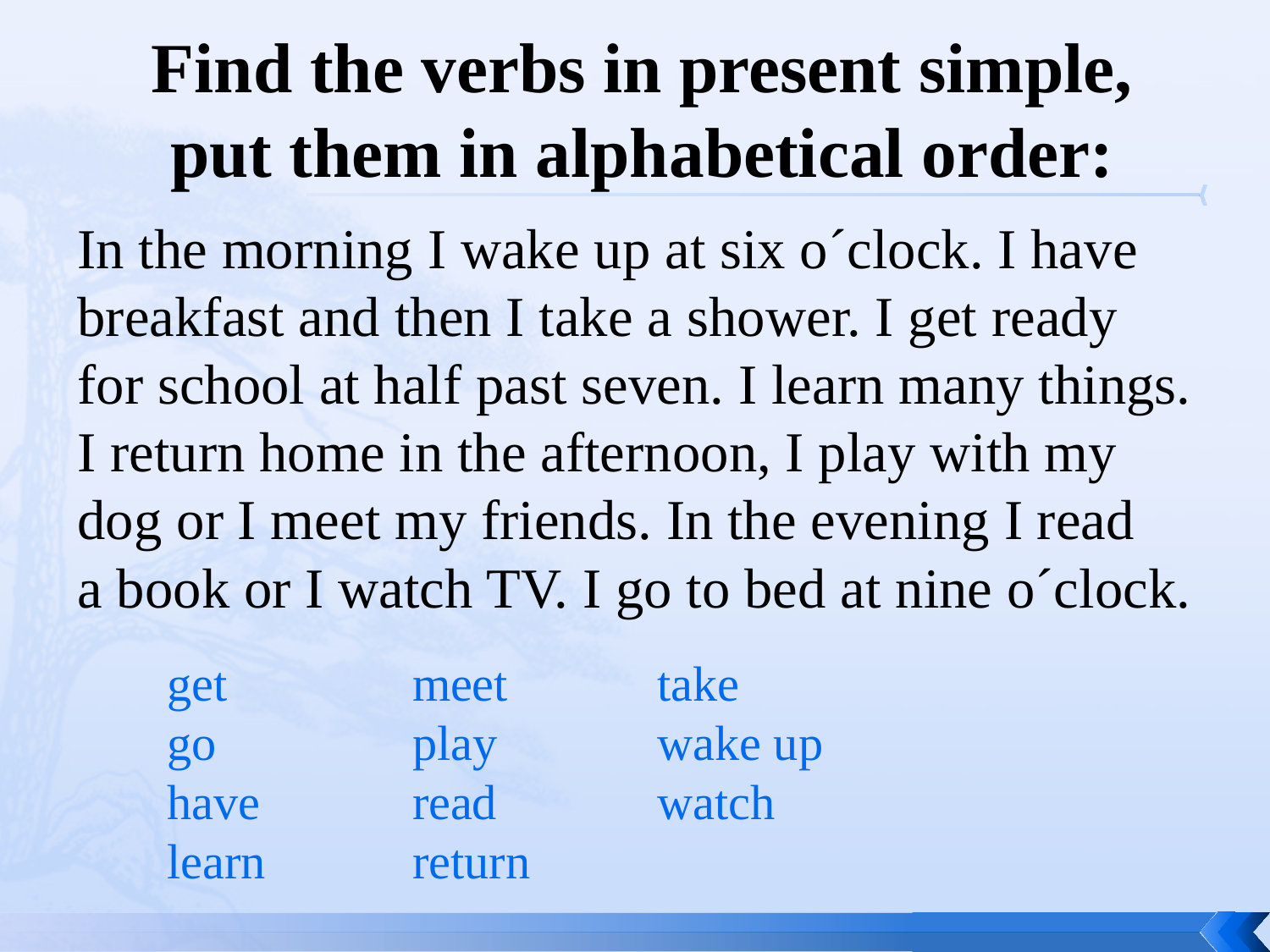

# Find the verbs in present simple, put them in alphabetical order:
In the morning I wake up at six o´clock. I have breakfast and then I take a shower. I get ready for school at half past seven. I learn many things. I return home in the afternoon, I play with my dog or I meet my friends. In the evening I read
a book or I watch TV. I go to bed at nine o´clock.
get
go
have
learn
meet
play
read
return
take
wake up
watch